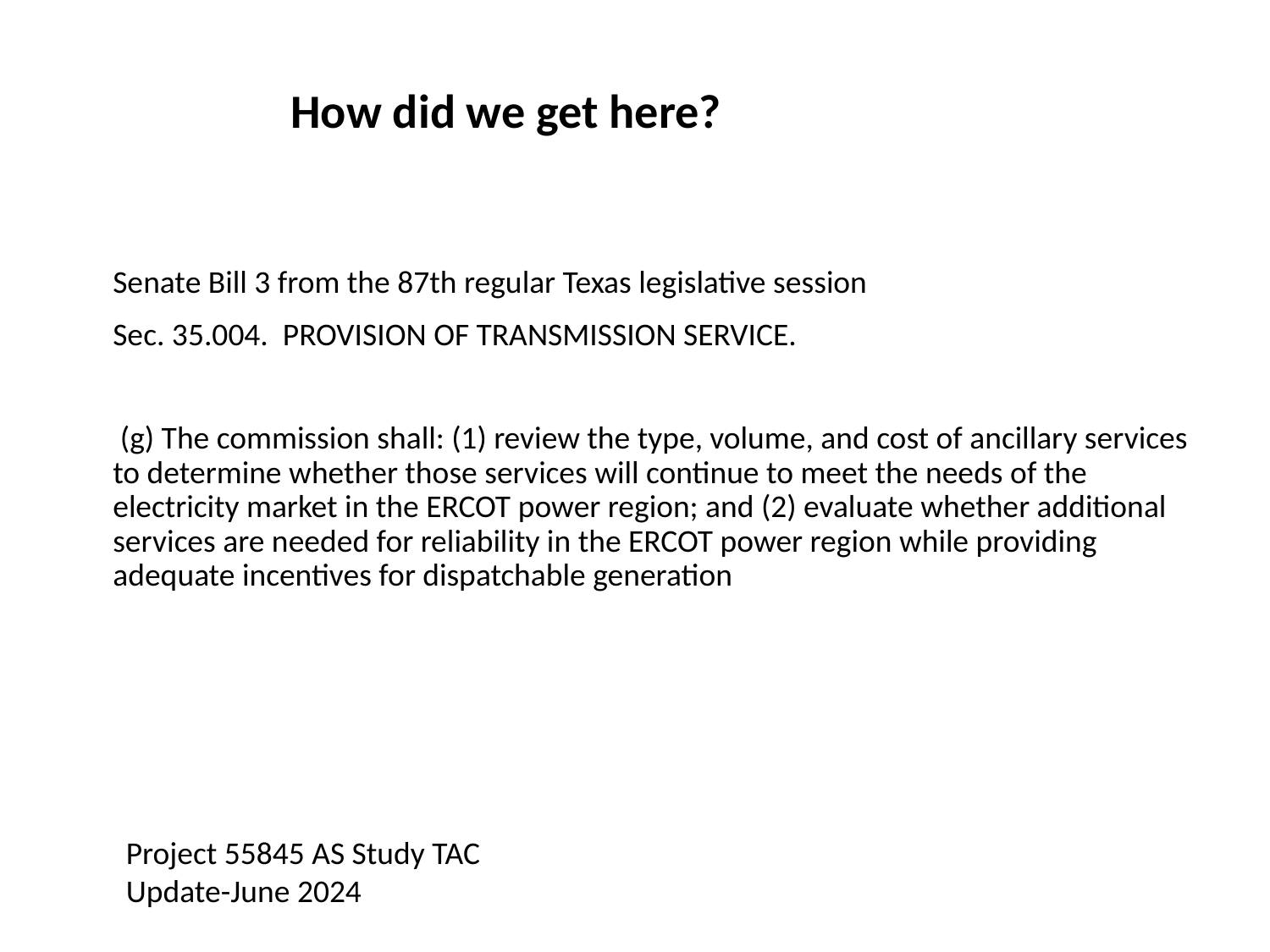

How did we get here?
Senate Bill 3 from the 87th regular Texas legislative session
Sec. 35.004.  PROVISION OF TRANSMISSION SERVICE.

 (g) The commission shall: (1) review the type, volume, and cost of ancillary services to determine whether those services will continue to meet the needs of the electricity market in the ERCOT power region; and (2) evaluate whether additional services are needed for reliability in the ERCOT power region while providing adequate incentives for dispatchable generation

Project 55845 AS Study TAC Update-June 2024